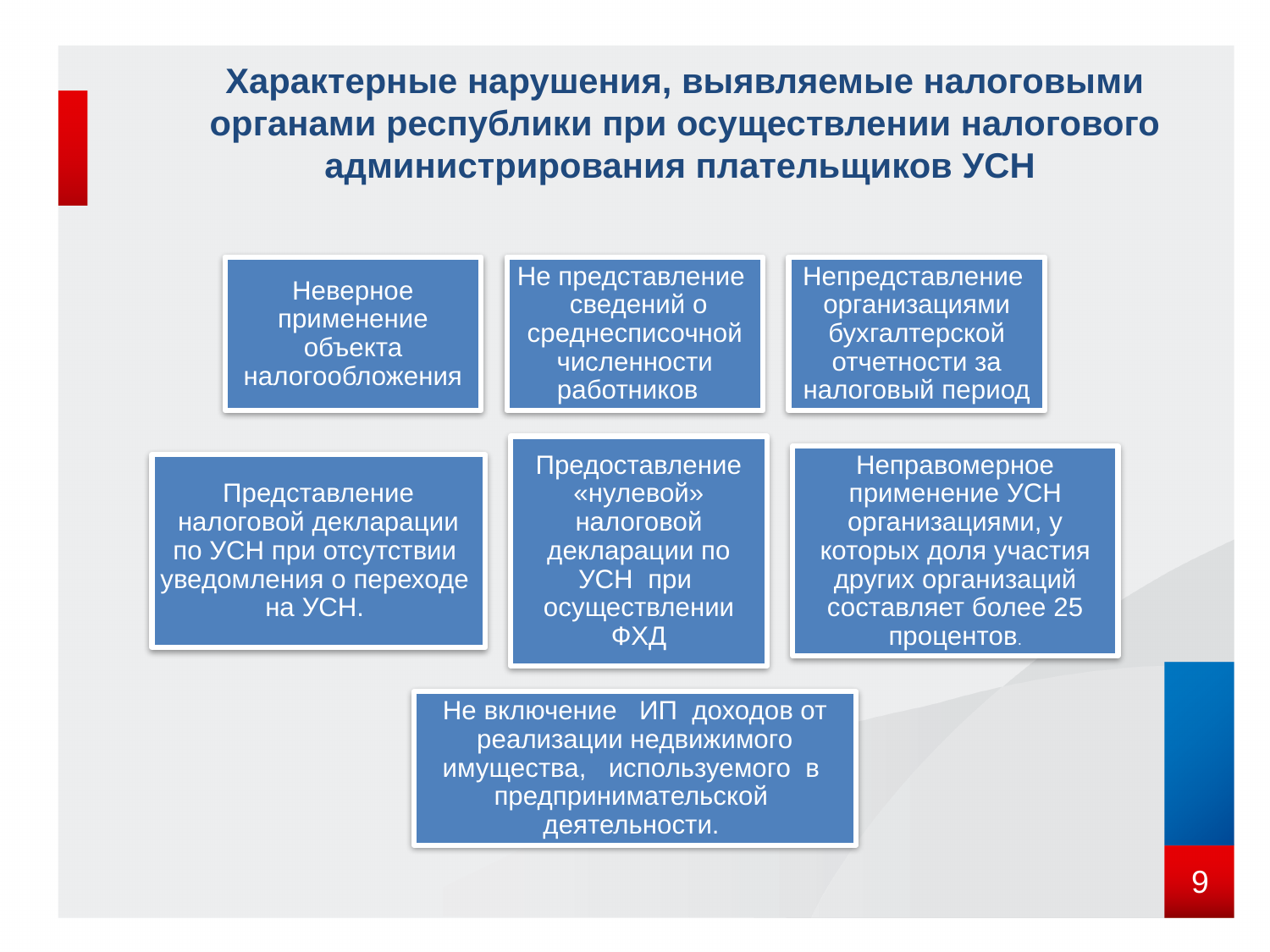

Характерные нарушения, выявляемые налоговыми органами республики при осуществлении налогового администрирования плательщиков УСН
#

Неверное применение объекта налогообложения
Не представление   сведений о среднесписочной численности работников
Непредставление  организациями бухгалтерской отчетности за налоговый период
Представление налоговой декларации по УСН при отсутствии  уведомления о переходе  на УСН.
Предоставление «нулевой» налоговой декларации по УСН  при  осуществлении ФХД
Неправомерное применение УСН организациями, у которых доля участия других организаций составляет более 25 процентов.
Не включение   ИП  доходов от реализации недвижимого имущества,   используемого  в  предпринимательской  деятельности.

9